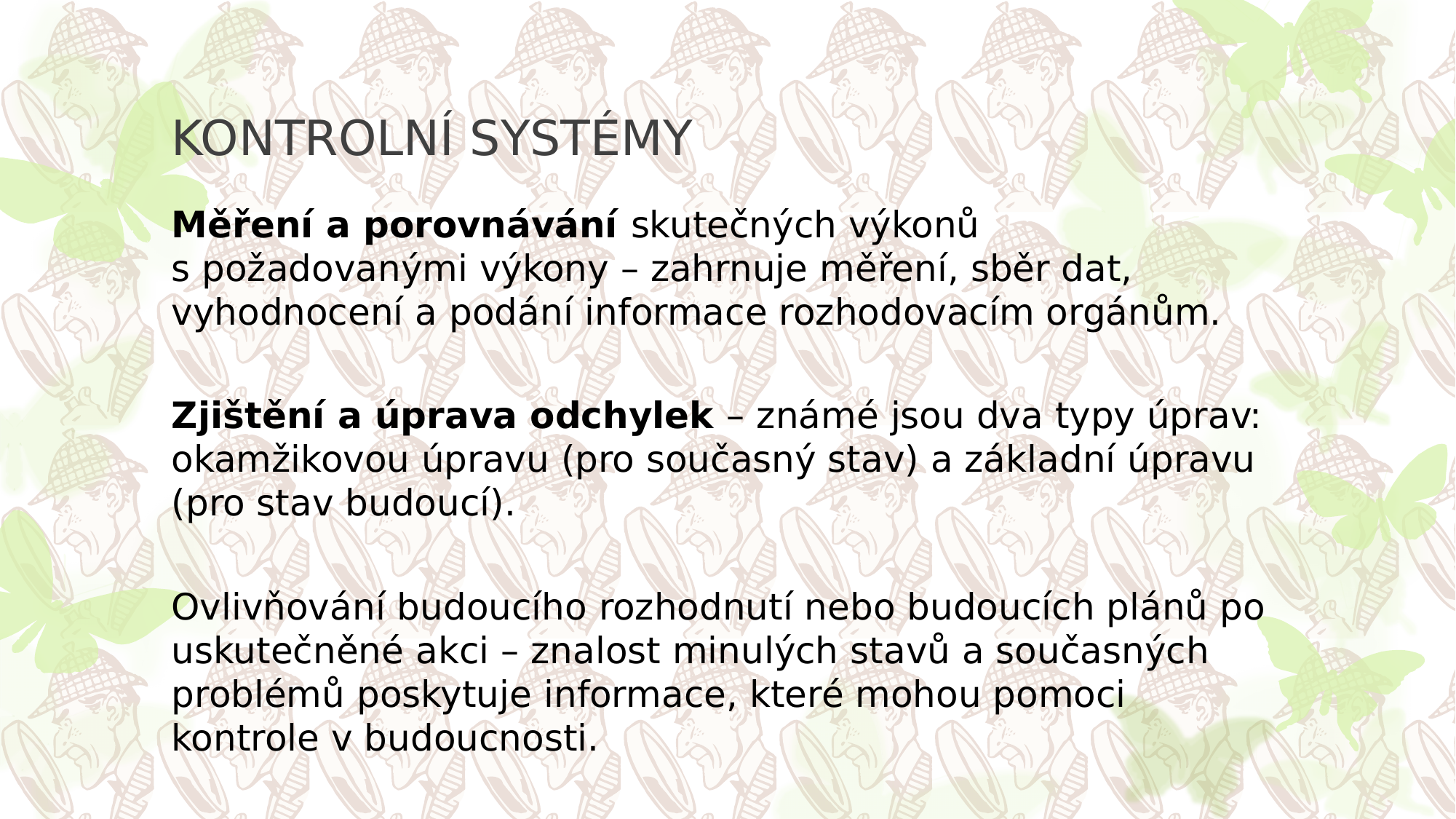

# KONTROLNÍ SYSTÉMY
Měření a porovnávání skutečných výkonů s požadovanými výkony – zahrnuje měření, sběr dat, vyhodnocení a podání informace rozhodovacím orgánům.
Zjištění a úprava odchylek – známé jsou dva typy úprav: okamžikovou úpravu (pro současný stav) a základní úpravu (pro stav budoucí).
Ovlivňování budoucího rozhodnutí nebo budoucích plánů po uskutečněné akci – znalost minulých stavů a současných problémů poskytuje informace, které mohou pomoci kontrole v budoucnosti.